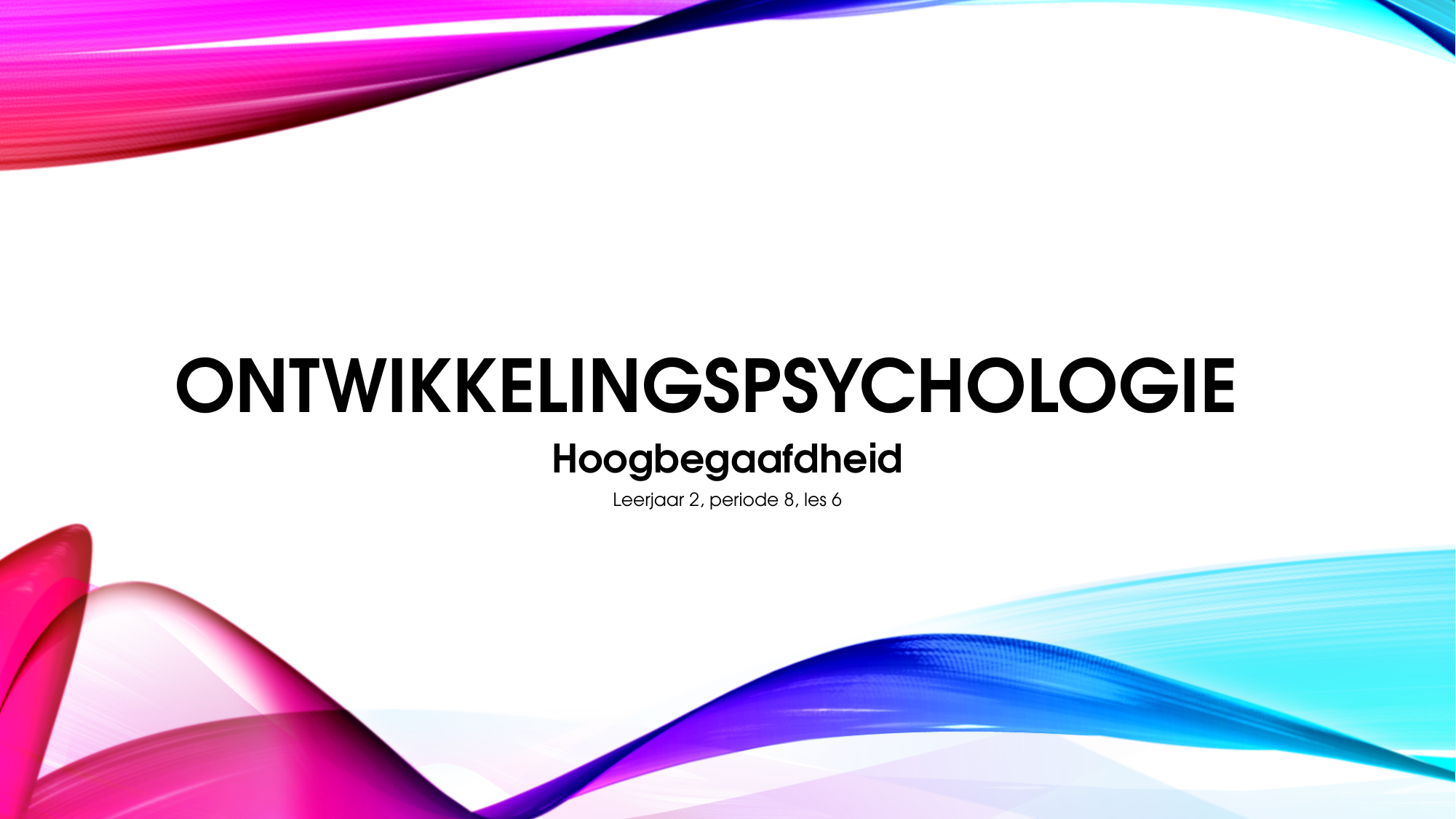

# ontwikkelingspsychologie
Hoogbegaafdheid
Leerjaar 2, periode 8, les 6